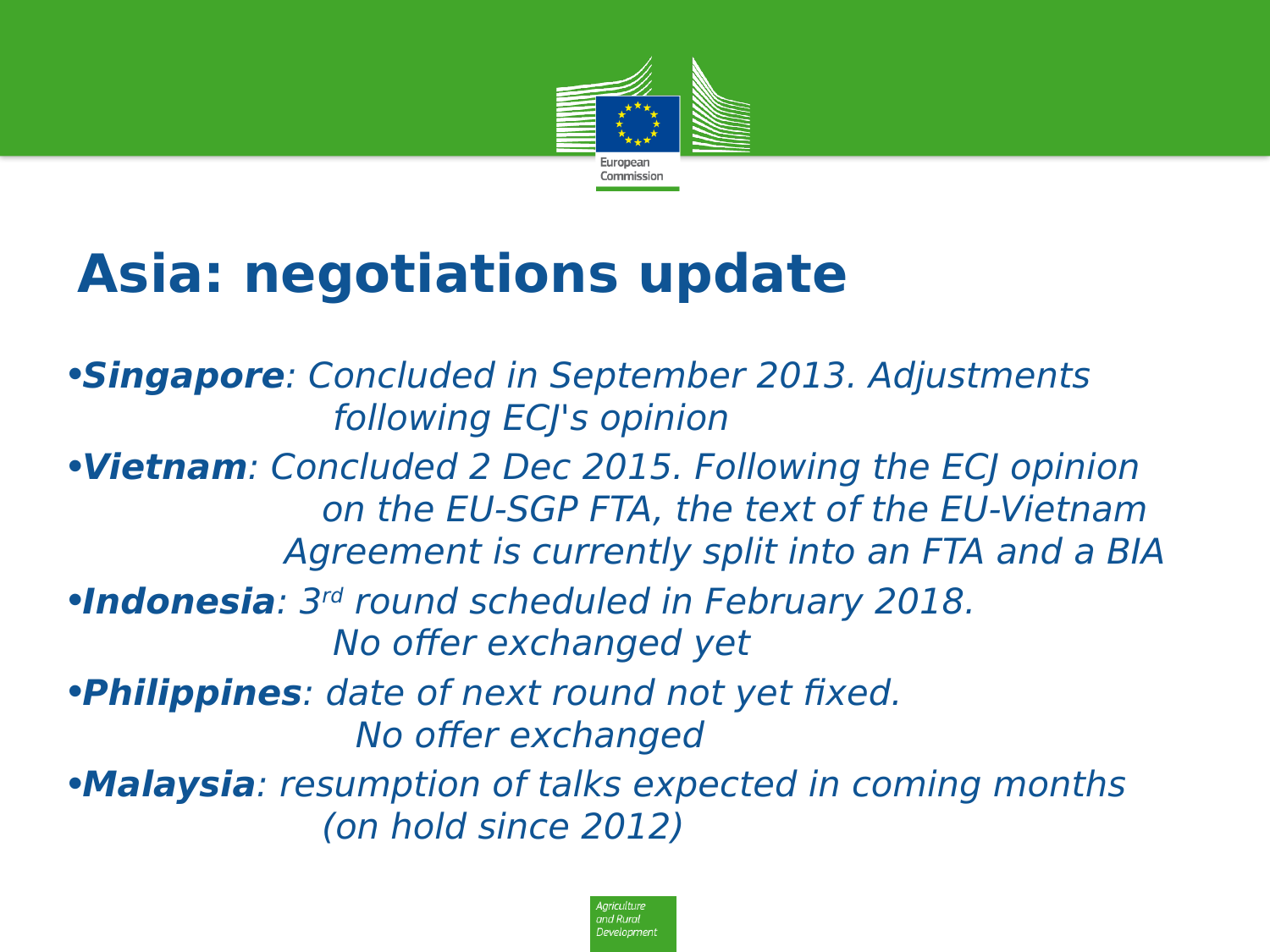

# Asia: negotiations update
Singapore: Concluded in September 2013. Adjustments 		 following ECJ's opinion
Vietnam: Concluded 2 Dec 2015. Following the ECJ opinion 		on the EU-SGP FTA, the text of the EU-Vietnam 	        Agreement is currently split into an FTA and a BIA
Indonesia: 3rd round scheduled in February 2018.			 No offer exchanged yet
Philippines: date of next round not yet fixed. 				   No offer exchanged
Malaysia: resumption of talks expected in coming months 		(on hold since 2012)